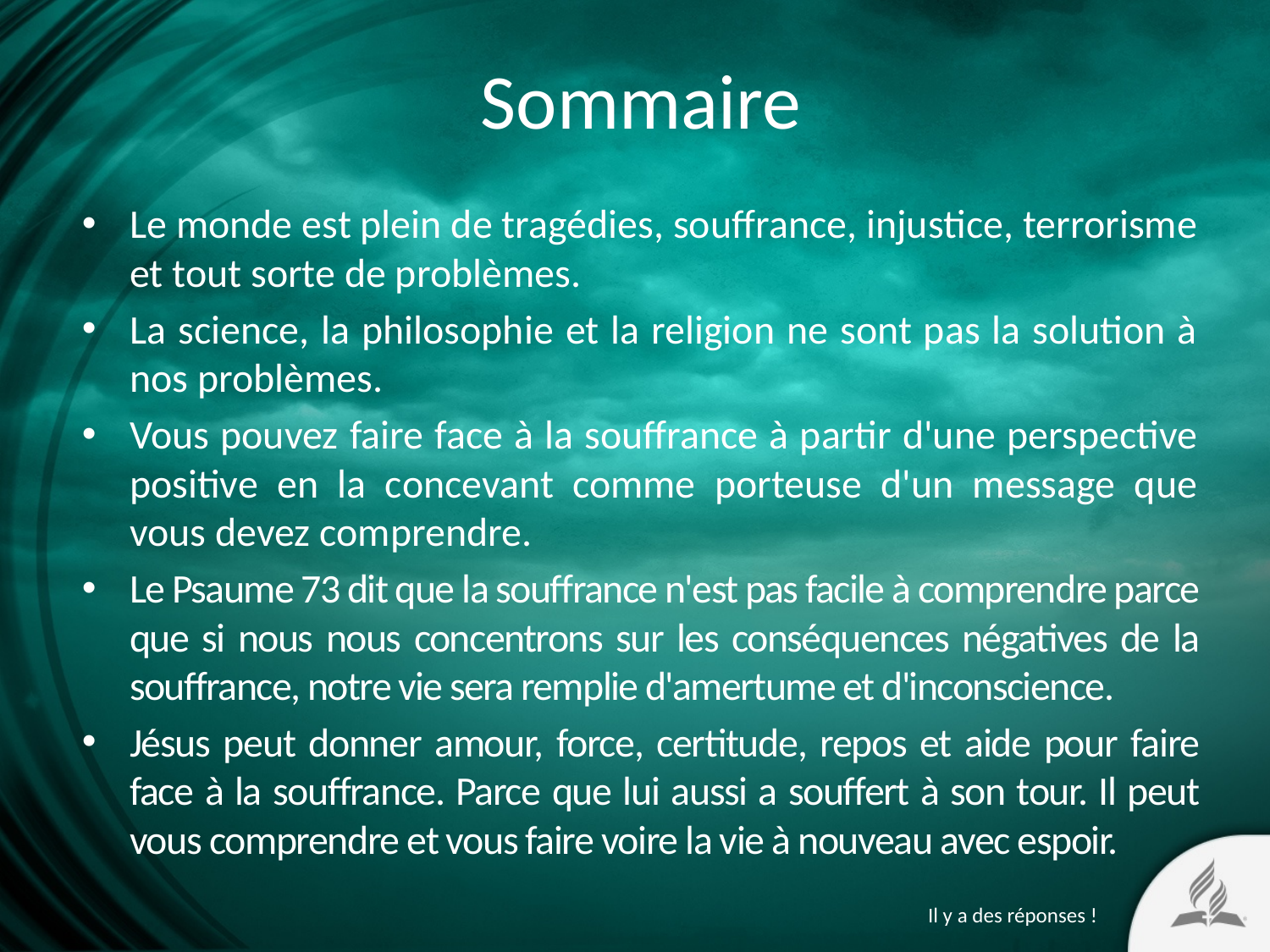

# Sommaire
Le monde est plein de tragédies, souffrance, injustice, terrorisme et tout sorte de problèmes.
La science, la philosophie et la religion ne sont pas la solution à nos problèmes.
Vous pouvez faire face à la souffrance à partir d'une perspective positive en la concevant comme porteuse d'un message que vous devez comprendre.
Le Psaume 73 dit que la souffrance n'est pas facile à comprendre parce que si nous nous concentrons sur les conséquences négatives de la souffrance, notre vie sera remplie d'amertume et d'inconscience.
Jésus peut donner amour, force, certitude, repos et aide pour faire face à la souffrance. Parce que lui aussi a souffert à son tour. Il peut vous comprendre et vous faire voire la vie à nouveau avec espoir.
Il y a des réponses !